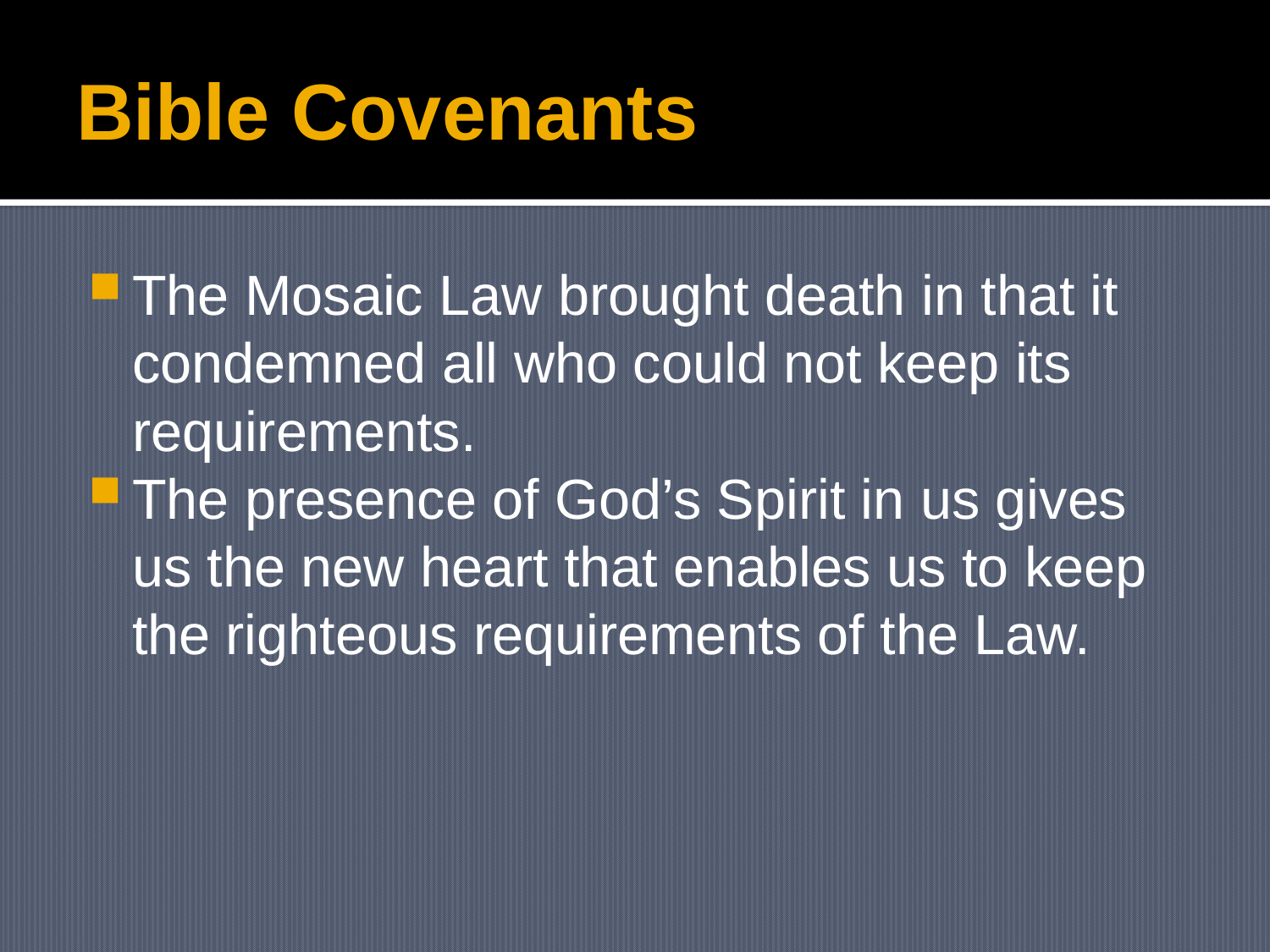

# Bible Covenants
The Mosaic Law brought death in that it condemned all who could not keep its requirements.
The presence of God’s Spirit in us gives us the new heart that enables us to keep the righteous requirements of the Law.